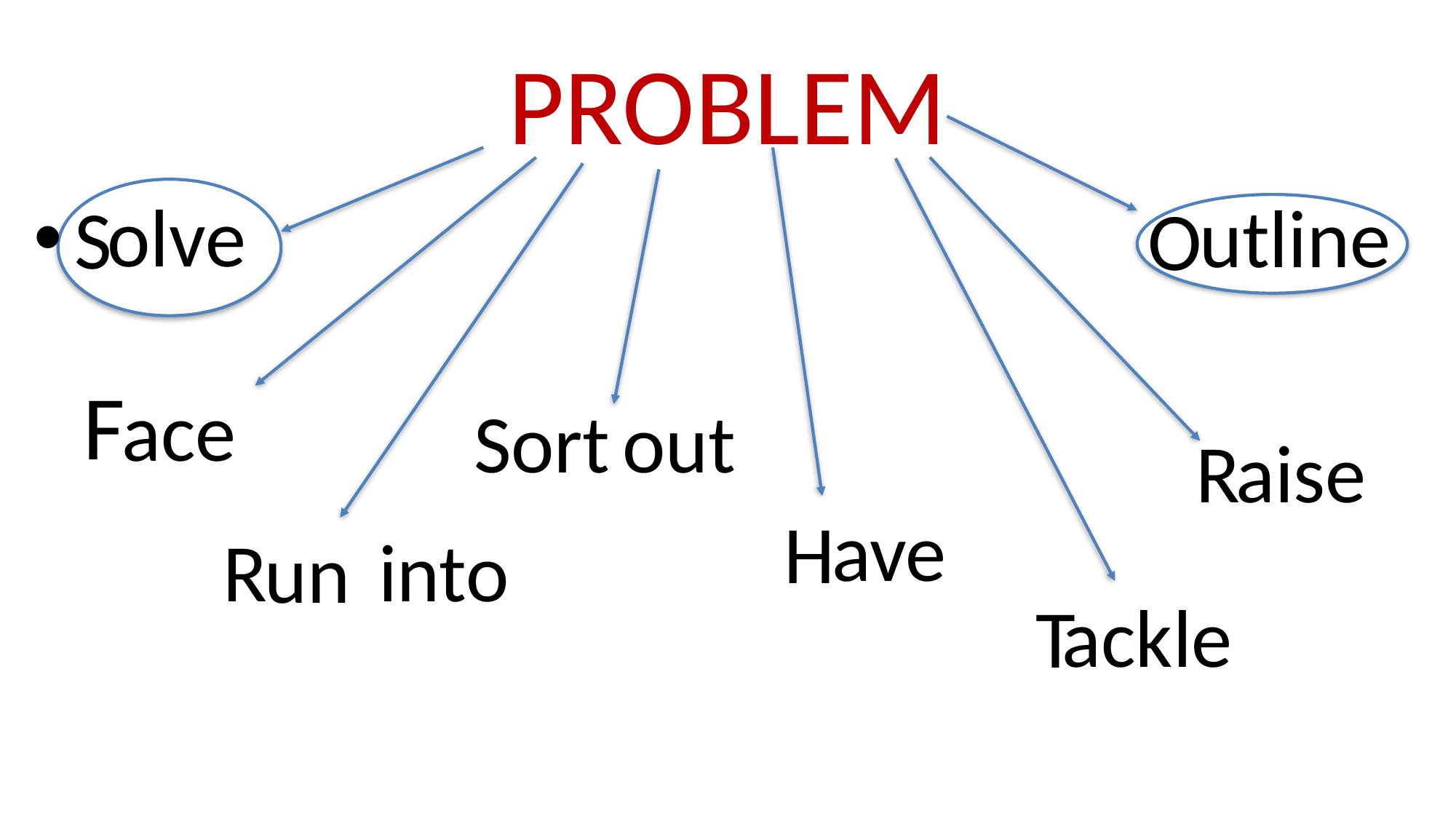

# PROBLEM

olve
utline
S
O

F
ace
ort
S      out
R
aise
ave
H
R      into
un
ackle
T